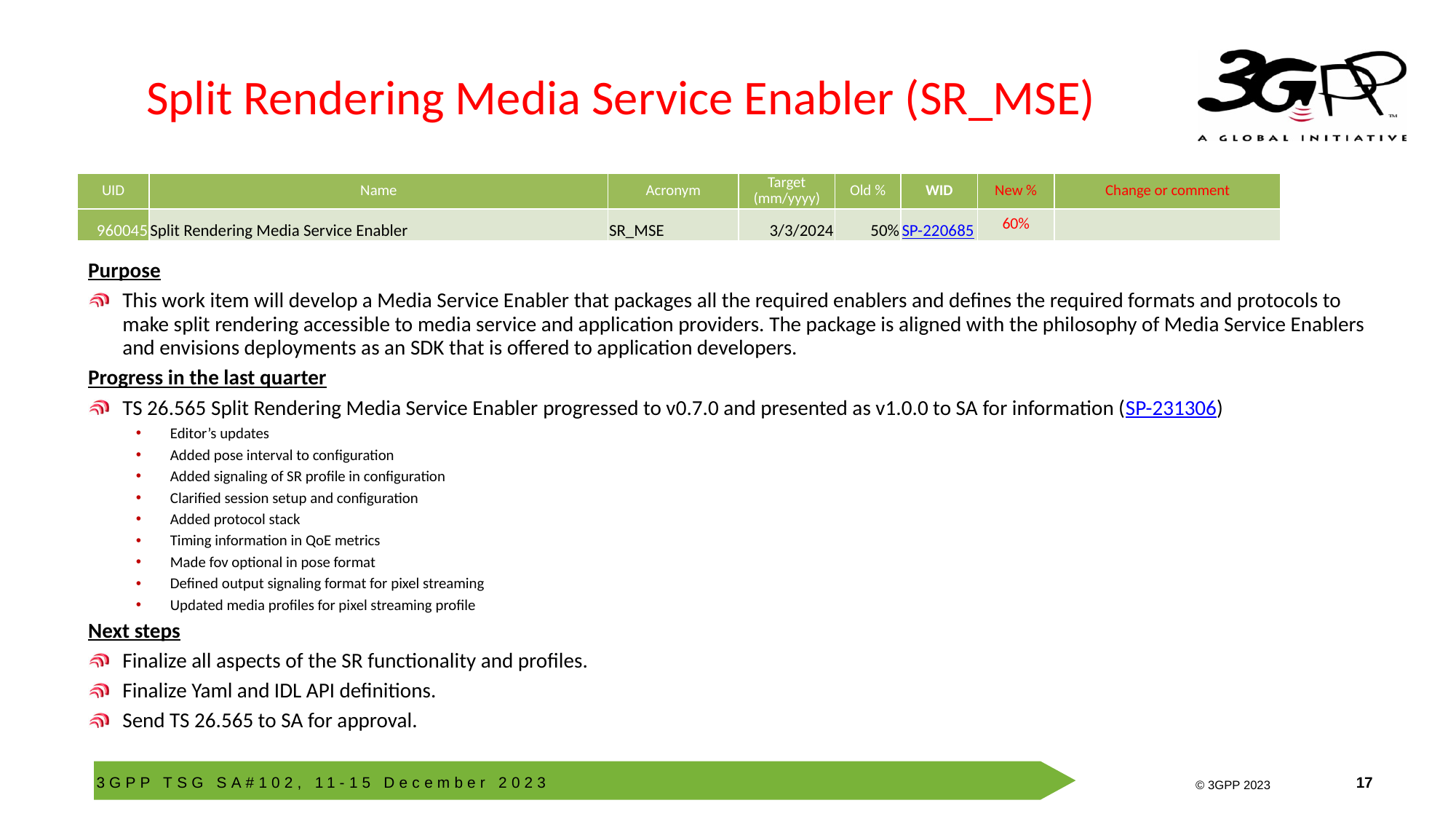

# Split Rendering Media Service Enabler (SR_MSE)
| UID | Name | Acronym | Target (mm/yyyy) | Old % | WID | New % | Change or comment |
| --- | --- | --- | --- | --- | --- | --- | --- |
| 960045 | Split Rendering Media Service Enabler | SR\_MSE | 3/3/2024 | 50% | SP-220685 | 60% |  |
Purpose
This work item will develop a Media Service Enabler that packages all the required enablers and defines the required formats and protocols to make split rendering accessible to media service and application providers. The package is aligned with the philosophy of Media Service Enablers and envisions deployments as an SDK that is offered to application developers.
Progress in the last quarter
TS 26.565 Split Rendering Media Service Enabler progressed to v0.7.0 and presented as v1.0.0 to SA for information (SP-231306)
Editor’s updates
Added pose interval to configuration
Added signaling of SR profile in configuration
Clarified session setup and configuration
Added protocol stack
Timing information in QoE metrics
Made fov optional in pose format
Defined output signaling format for pixel streaming
Updated media profiles for pixel streaming profile
Next steps
Finalize all aspects of the SR functionality and profiles.
Finalize Yaml and IDL API definitions.
Send TS 26.565 to SA for approval.